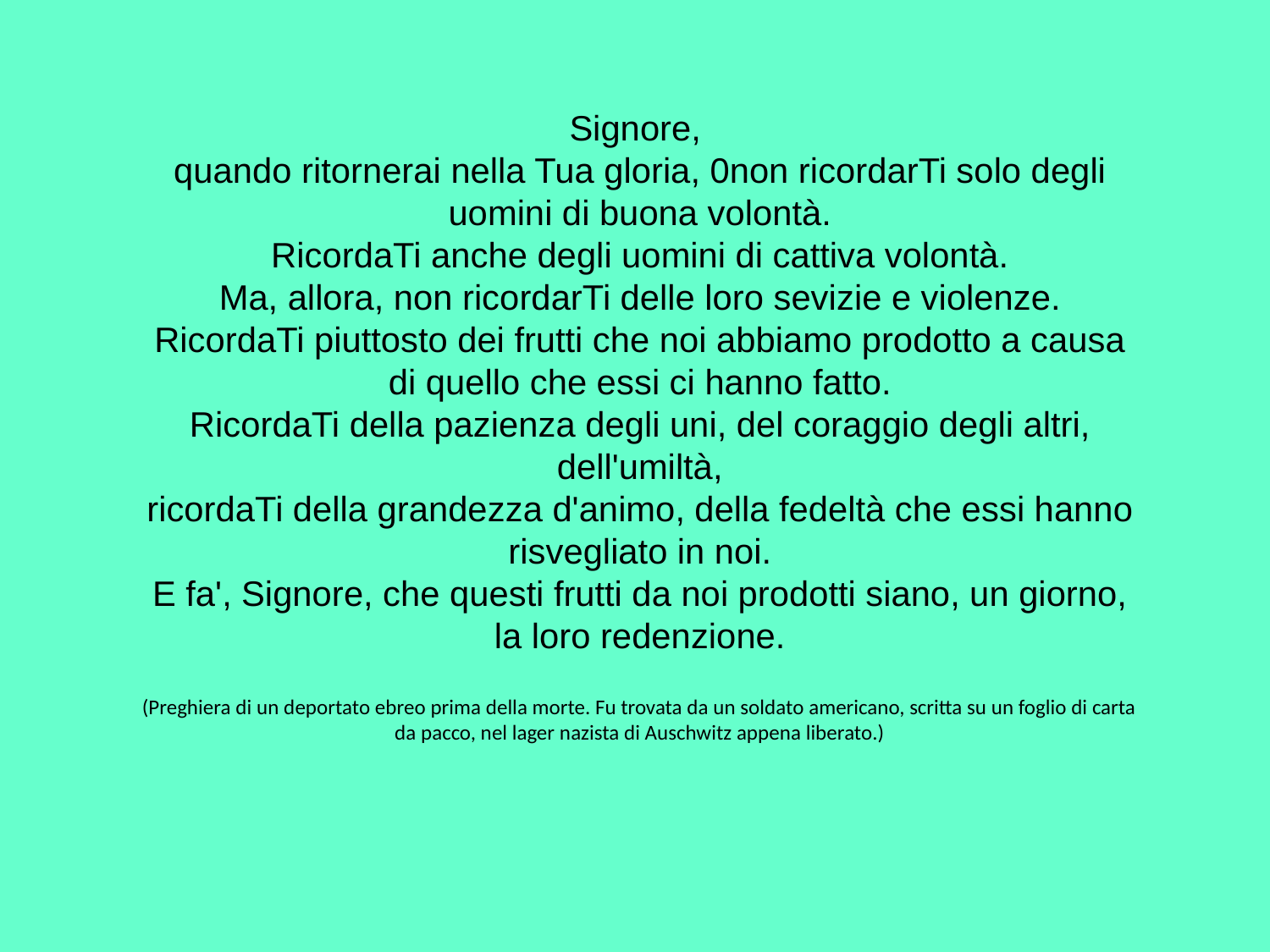

Signore,
quando ritornerai nella Tua gloria, 0non ricordarTi solo degli uomini di buona volontà.
RicordaTi anche degli uomini di cattiva volontà.
Ma, allora, non ricordarTi delle loro sevizie e violenze.
RicordaTi piuttosto dei frutti che noi abbiamo prodotto a causa di quello che essi ci hanno fatto.
RicordaTi della pazienza degli uni, del coraggio degli altri, dell'umiltà,
ricordaTi della grandezza d'animo, della fedeltà che essi hanno risvegliato in noi.
E fa', Signore, che questi frutti da noi prodotti siano, un giorno, la loro redenzione.
(Preghiera di un deportato ebreo prima della morte. Fu trovata da un soldato americano, scritta su un foglio di carta da pacco, nel lager nazista di Auschwitz appena liberato.)